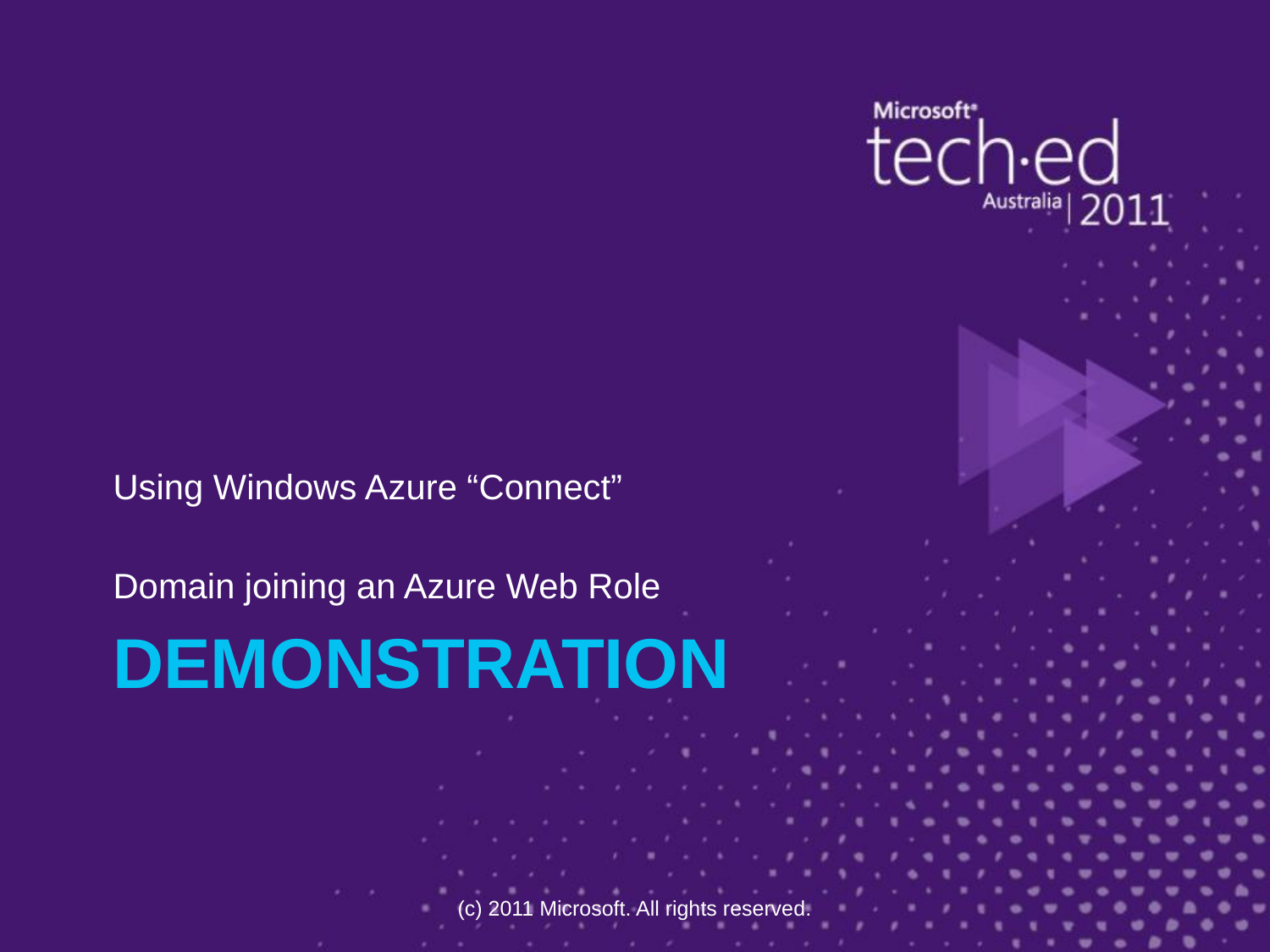

Using Windows Azure “Connect”

Domain joining an Azure Web Role
# Demonstration
(c) 2011 Microsoft. All rights reserved.